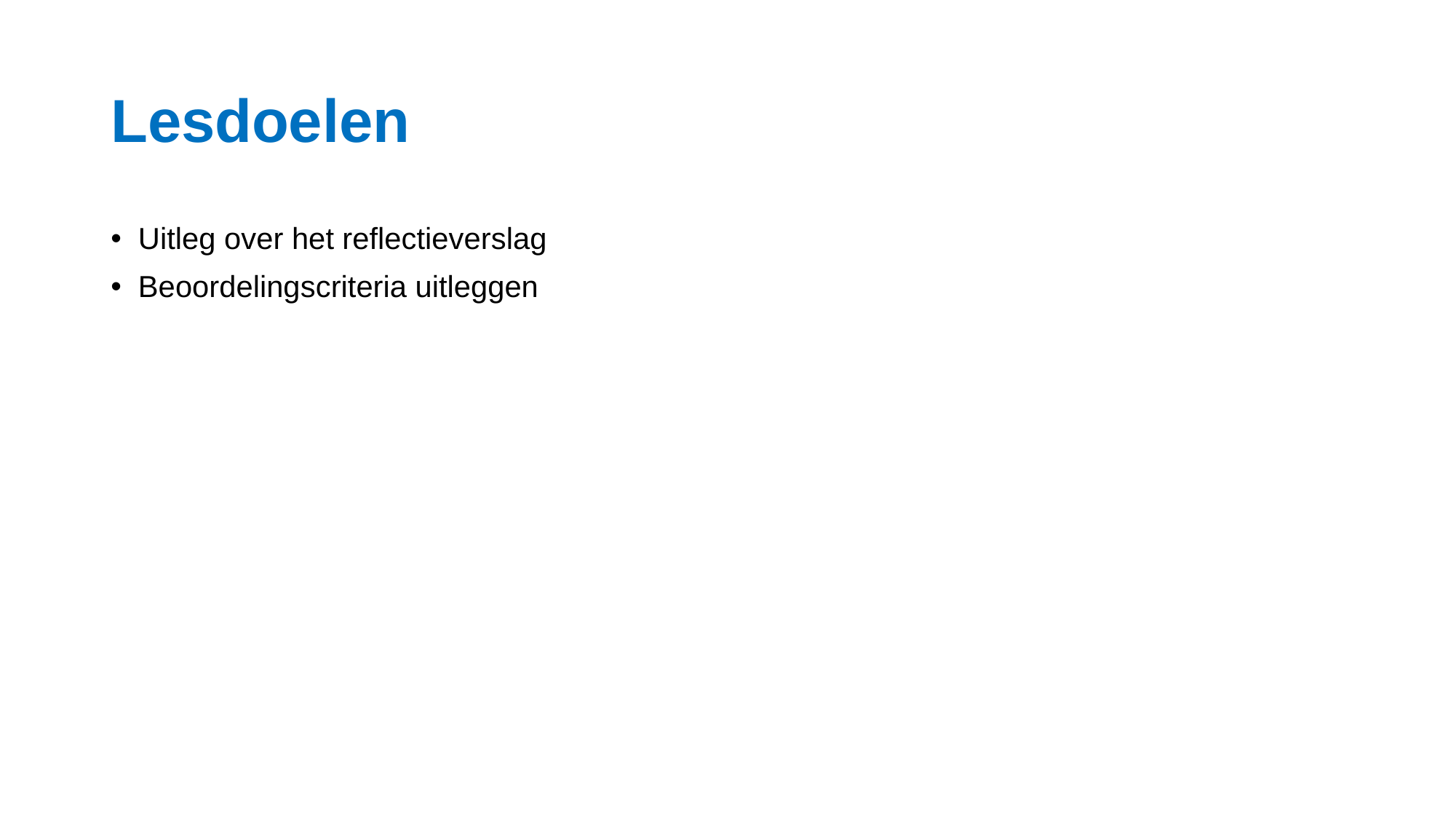

# Lesdoelen
Uitleg over het reflectieverslag
Beoordelingscriteria uitleggen